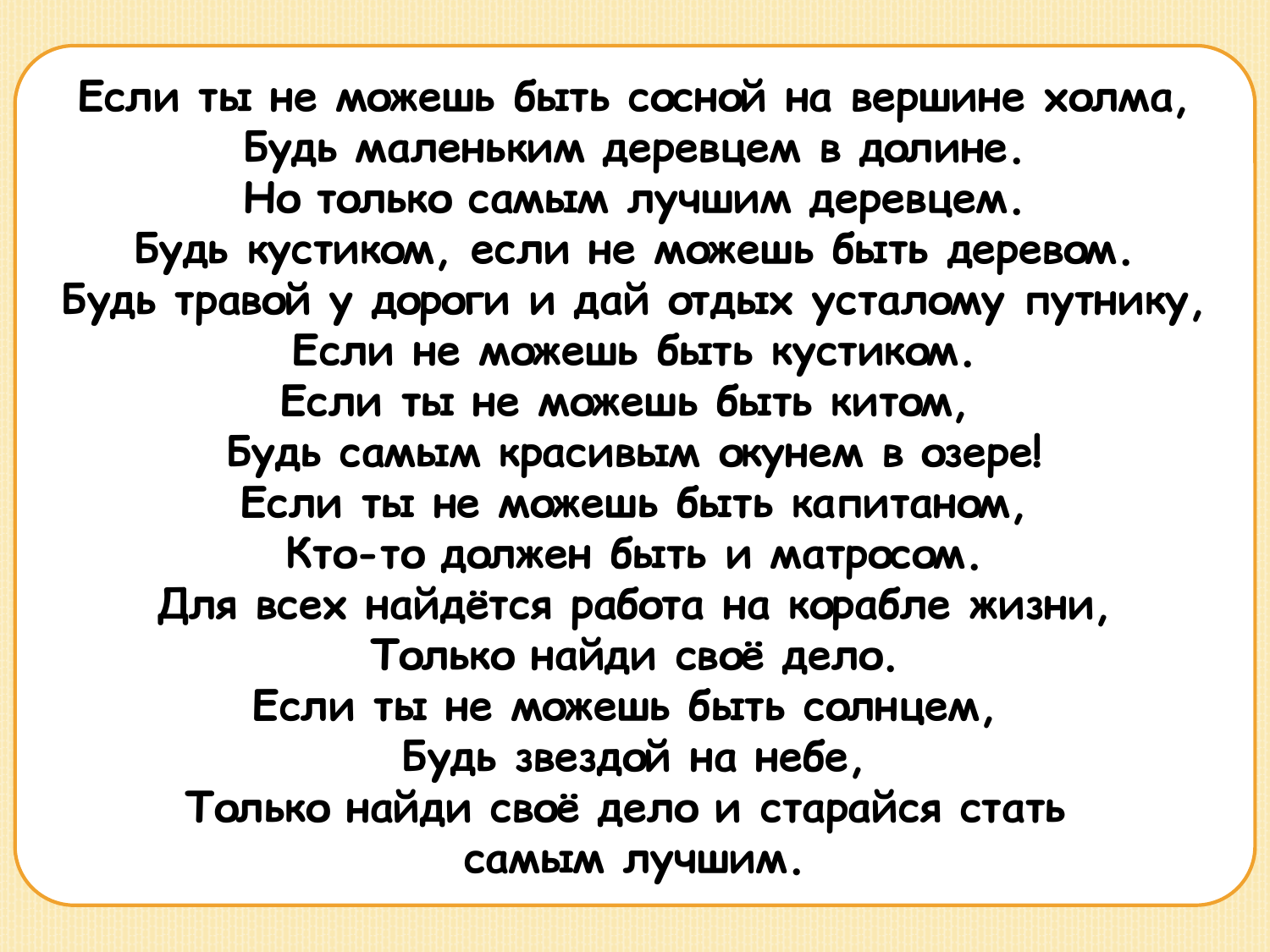

Если ты не можешь быть сосной на вершине холма,
Будь маленьким деревцем в долине.
Но только самым лучшим деревцем.
Будь кустиком, если не можешь быть деревом.
Будь травой у дороги и дай отдых усталому путнику,
Если не можешь быть кустиком.
Если ты не можешь быть китом, 
Будь самым красивым окунем в озере!
Если ты не можешь быть капитаном,
Кто-то должен быть и матросом.
Для всех найдётся работа на корабле жизни,
Только найди своё дело.
Если ты не можешь быть солнцем, 
Будь звездой на небе,
Только найди своё дело и старайся стать
самым лучшим.